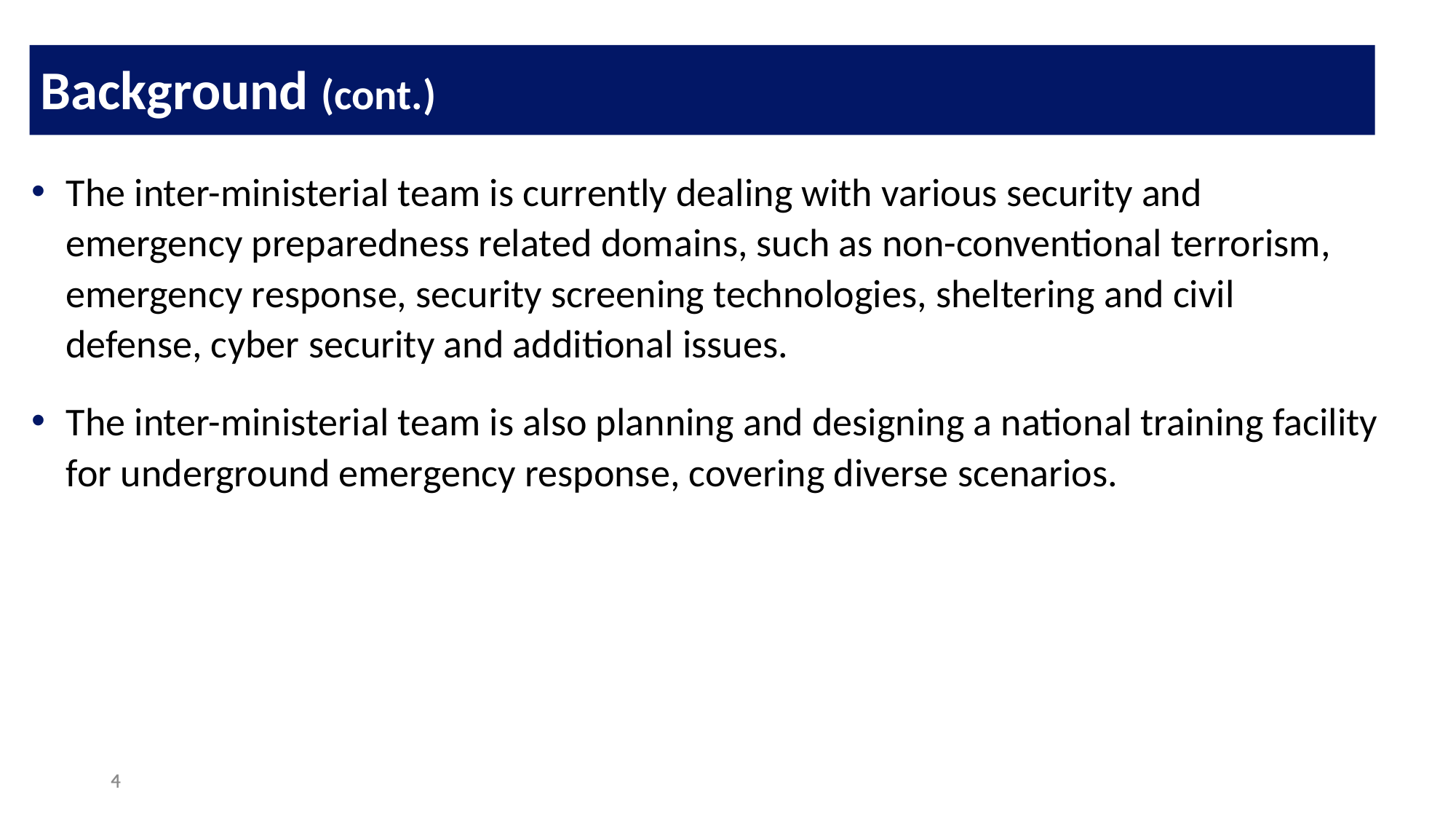

Background (cont.)
The inter-ministerial team is currently dealing with various security and emergency preparedness related domains, such as non-conventional terrorism, emergency response, security screening technologies, sheltering and civil defense, cyber security and additional issues.
The inter-ministerial team is also planning and designing a national training facility for underground emergency response, covering diverse scenarios.
4